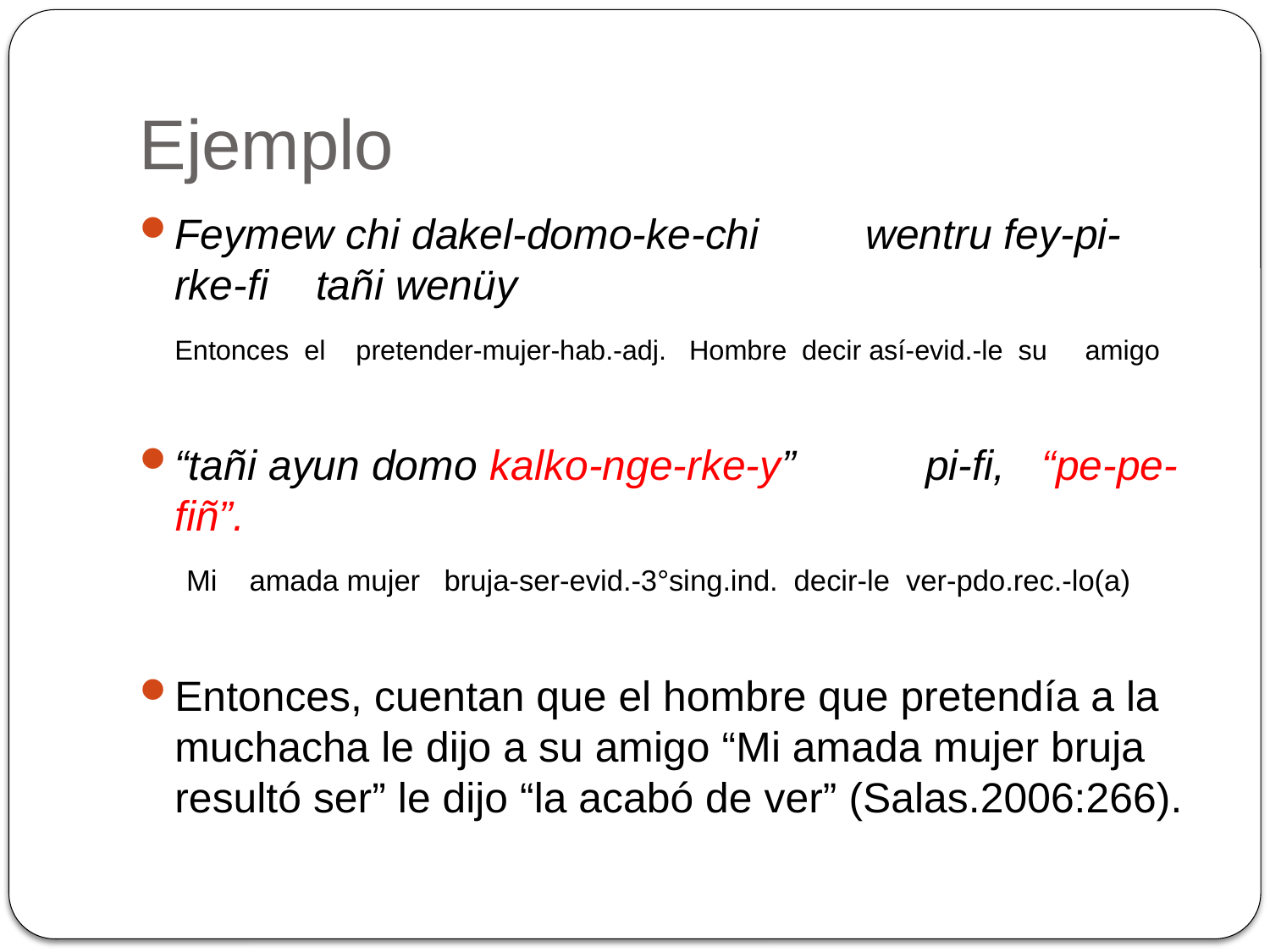

# Ejemplo
Feymew chi dakel-domo-ke-chi         wentru fey-pi-rke-fi    tañi wenüy
	Entonces  el    pretender-mujer-hab.-adj.   Hombre  decir así-evid.-le  su     amigo

“tañi ayun domo kalko-nge-rke-y”           pi-fi,   “pe-pe-fiñ”.
	 Mi    amada mujer   bruja-ser-evid.-3°sing.ind.  decir-le  ver-pdo.rec.-lo(a)

Entonces, cuentan que el hombre que pretendía a la muchacha le dijo a su amigo “Mi amada mujer bruja resultó ser” le dijo “la acabó de ver” (Salas.2006:266).